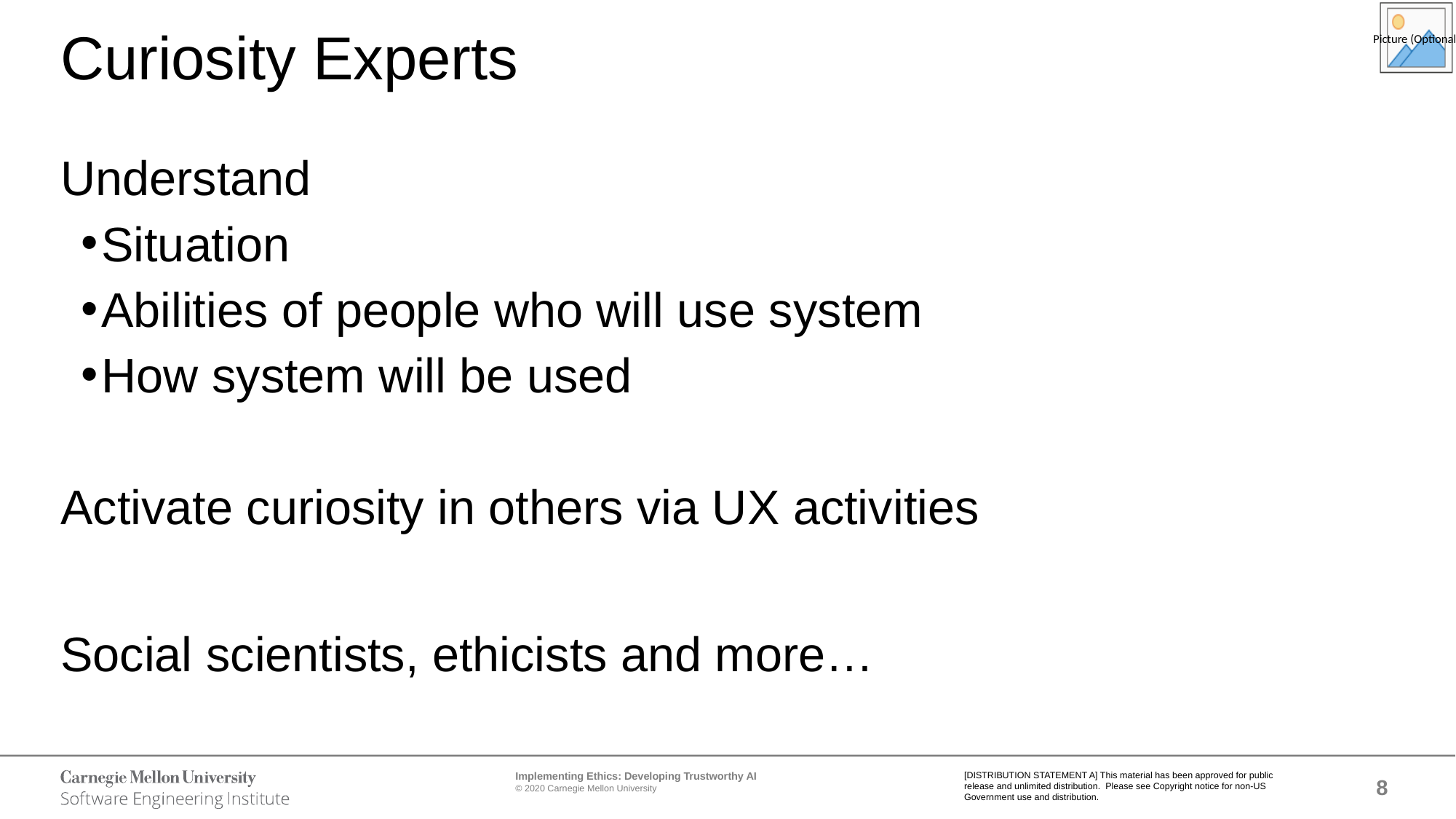

# Curiosity Experts
Understand
Situation
Abilities of people who will use system
How system will be used
Activate curiosity in others via UX activities

Social scientists, ethicists and more…